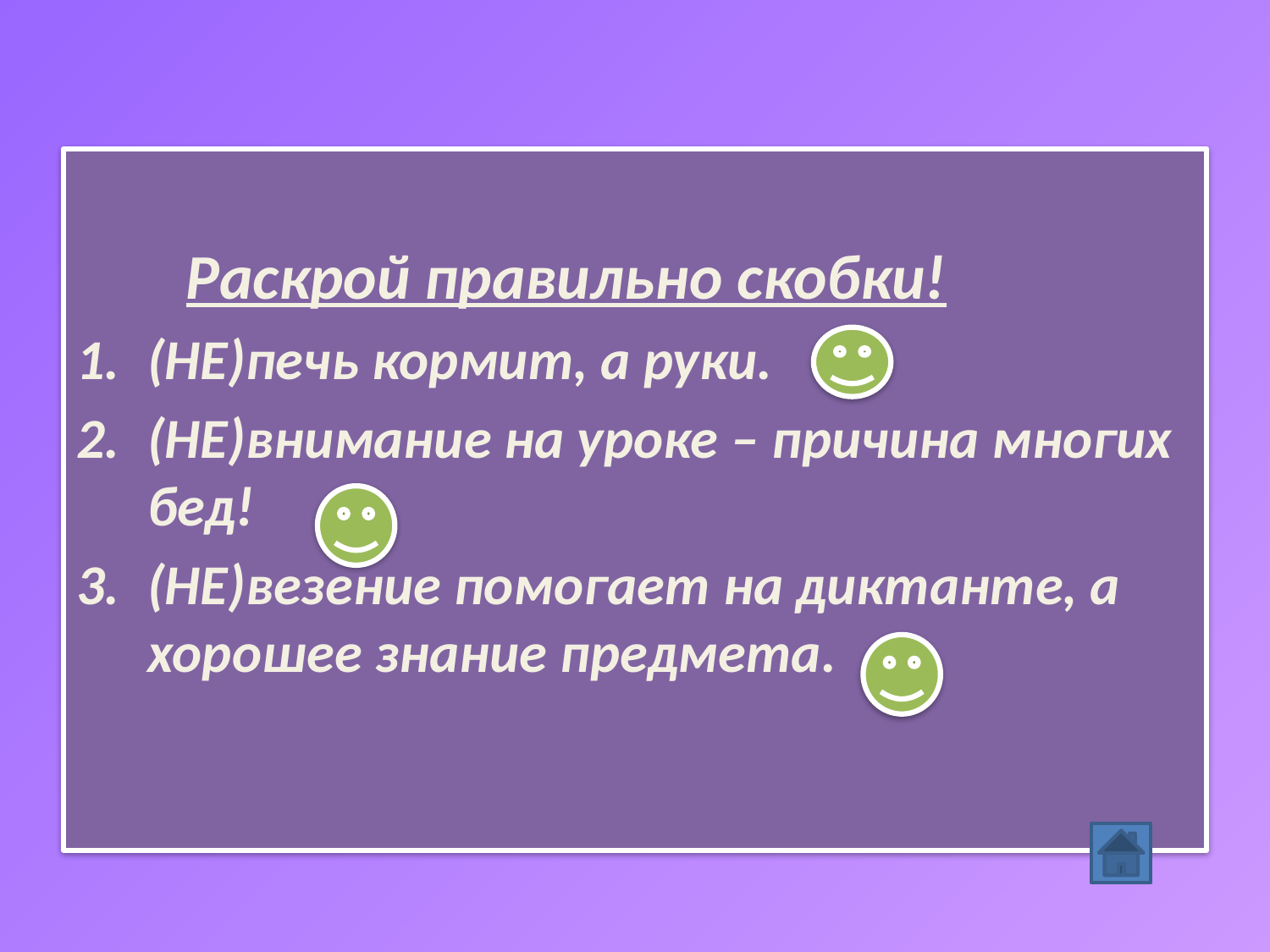

Раскрой правильно скобки!
(НЕ)печь кормит, а руки.
(НЕ)внимание на уроке – причина многих бед!
(НЕ)везение помогает на диктанте, а хорошее знание предмета.